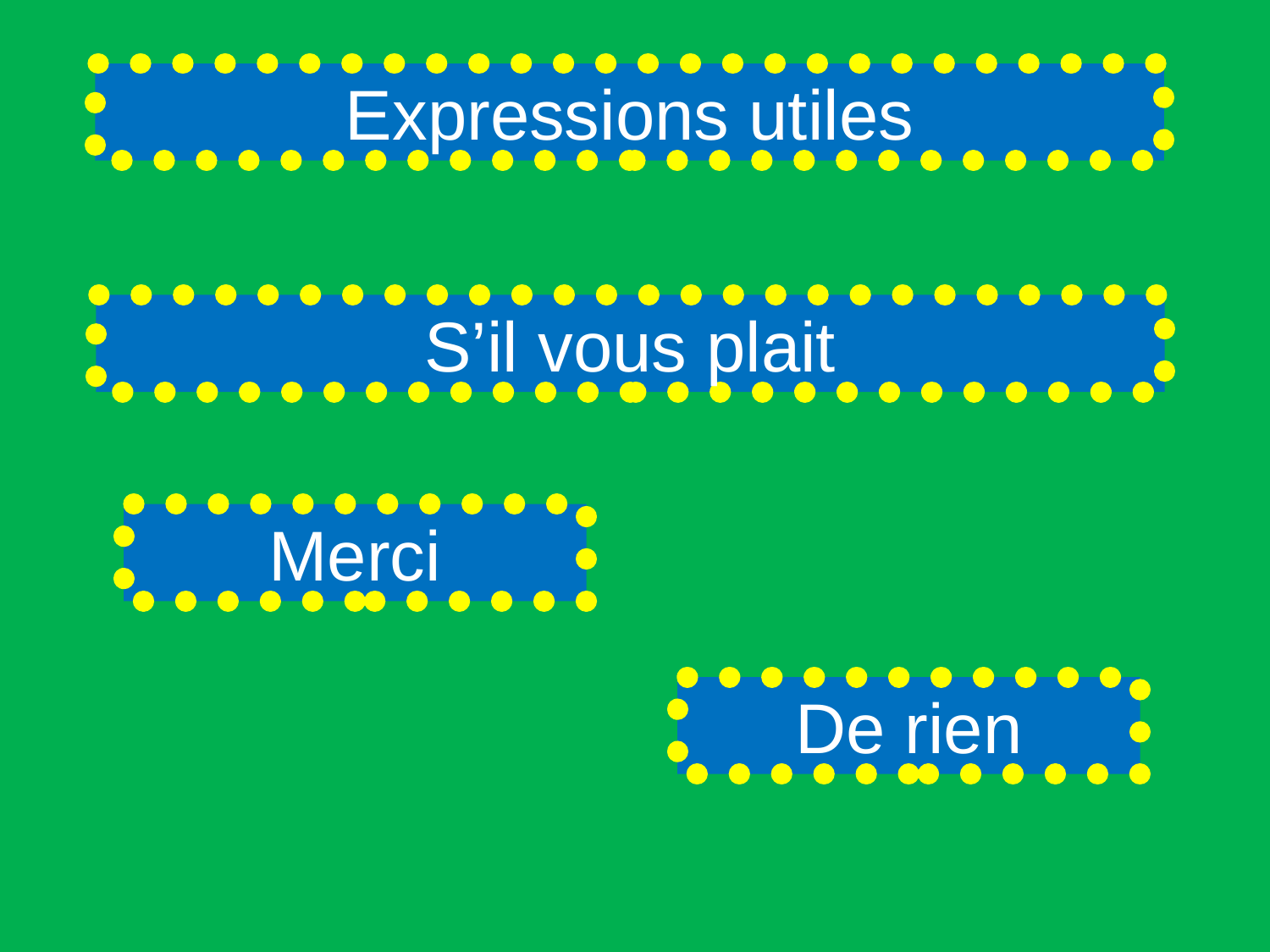

Expressions utiles
S’il vous plait
Merci
De rien